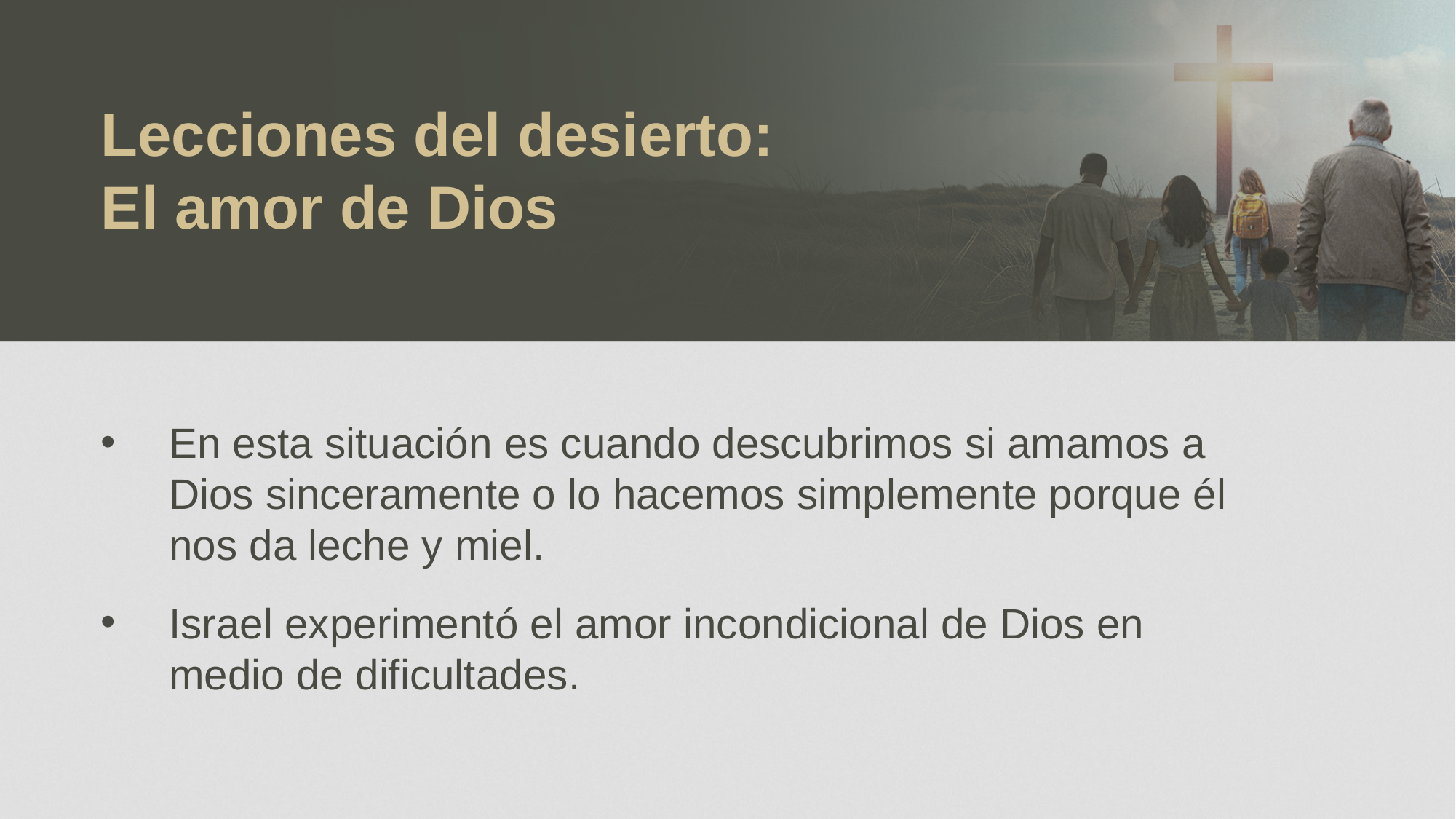

Lecciones del desierto:
El amor de Dios
En esta situación es cuando descubrimos si amamos a Dios sinceramente o lo hacemos simplemente porque él nos da leche y miel.
Israel experimentó el amor incondicional de Dios en medio de dificultades.